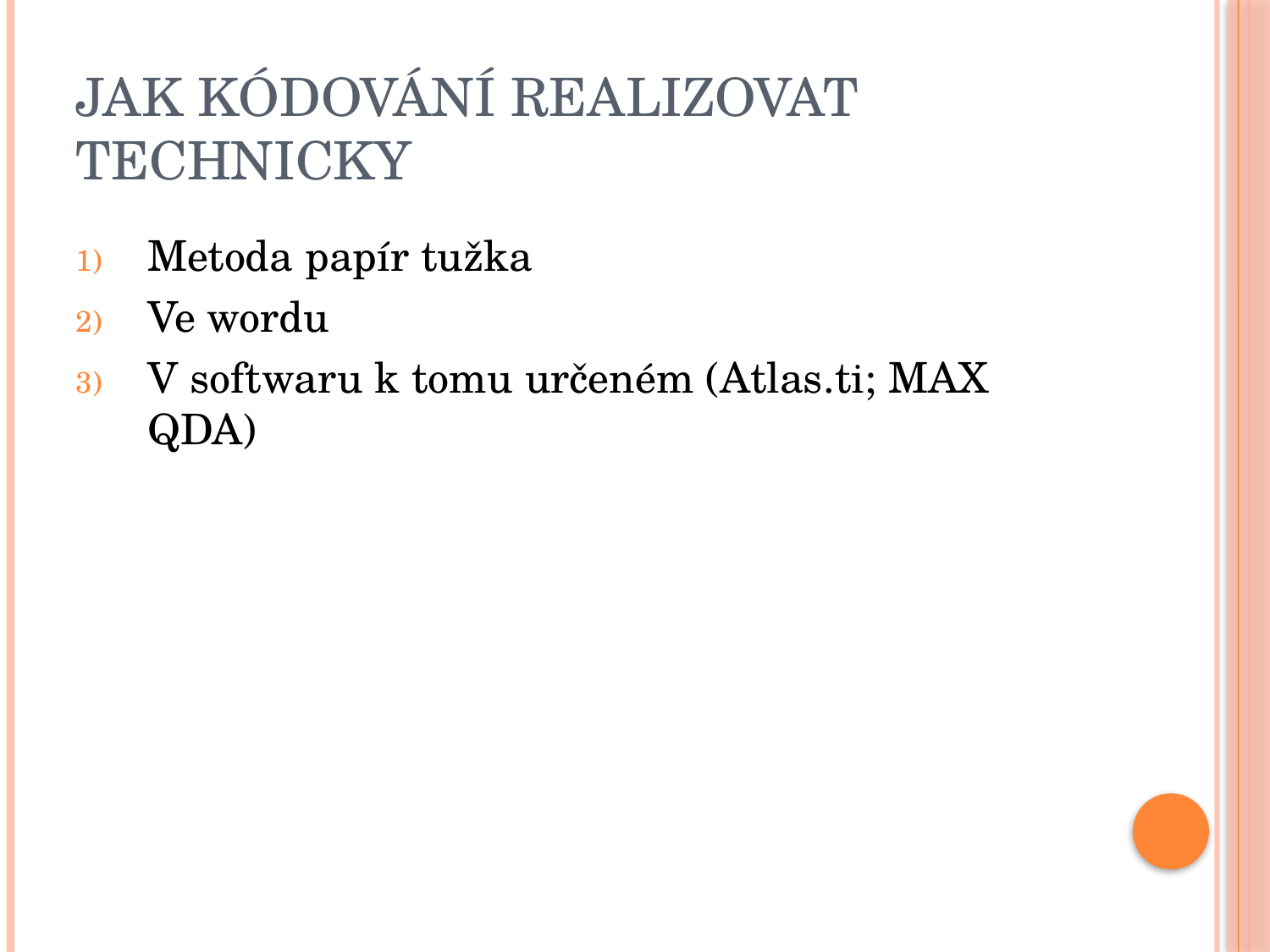

# Jak kódování realizovat technicky
Metoda papír tužka
Ve wordu
V softwaru k tomu určeném (Atlas.ti; MAX QDA)